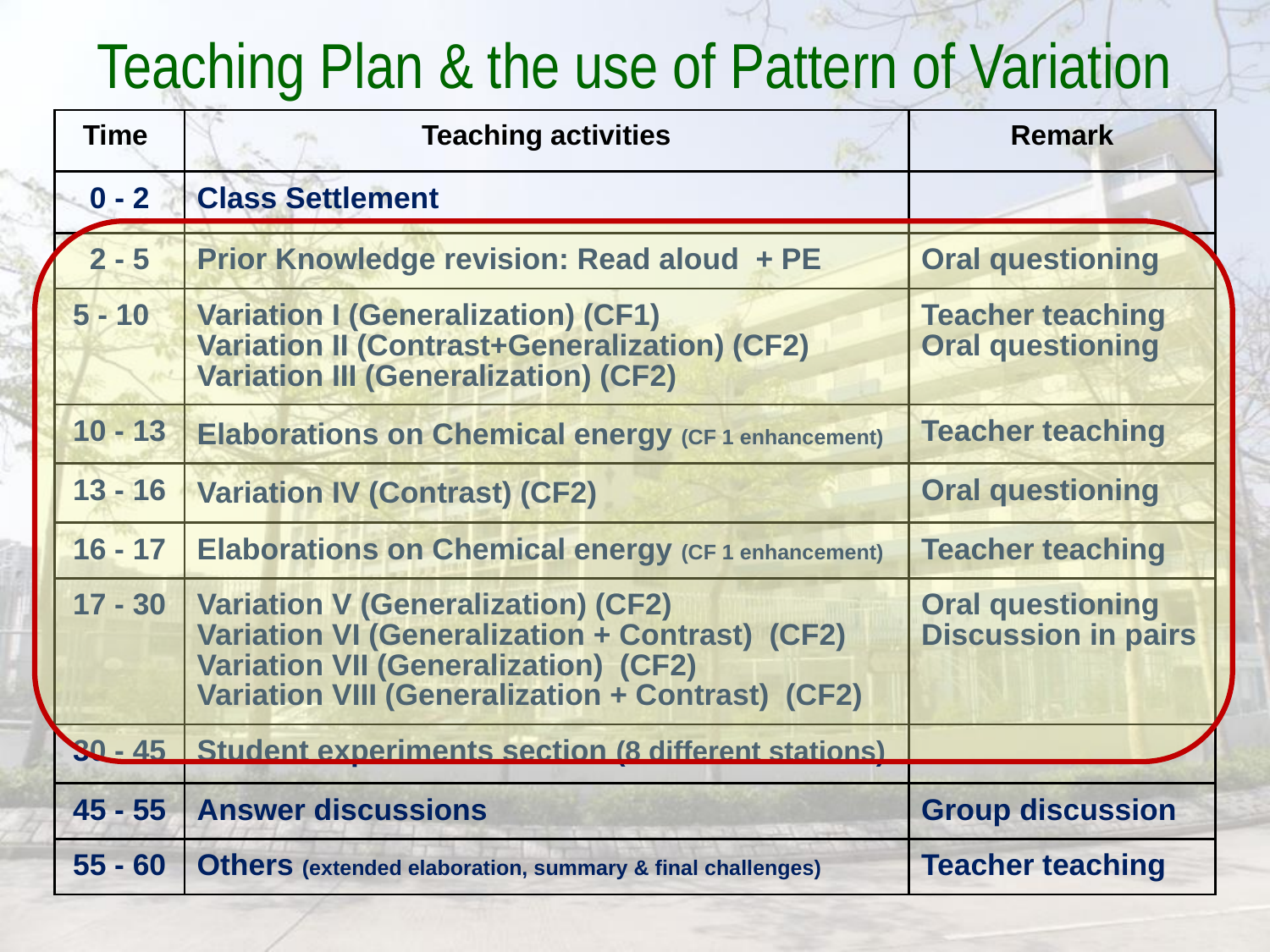

# Teaching Plan & the use of Pattern of Variation
| Time | Teaching activities | Remark |
| --- | --- | --- |
| 0 - 2 | Class Settlement |  |
| 2 - 5 | Prior Knowledge revision: Read aloud + PE | Oral questioning |
| 5 - 10 | Variation I (Generalization) (CF1) Variation II (Contrast+Generalization) (CF2) Variation III (Generalization) (CF2) | Teacher teaching Oral questioning |
| 10 - 13 | Elaborations on Chemical energy (CF 1 enhancement) | Teacher teaching |
| 13 - 16 | Variation IV (Contrast) (CF2) | Oral questioning |
| 16 - 17 | Elaborations on Chemical energy (CF 1 enhancement) | Teacher teaching |
| 17 - 30 | Variation V (Generalization) (CF2) Variation VI (Generalization + Contrast) (CF2) Variation VII (Generalization) (CF2) Variation VIII (Generalization + Contrast) (CF2) | Oral questioning Discussion in pairs |
| 30 - 45 | Student experiments section (8 different stations) |  |
| 45 - 55 | Answer discussions | Group discussion |
| 55 - 60 | Others (extended elaboration, summary & final challenges) | Teacher teaching |